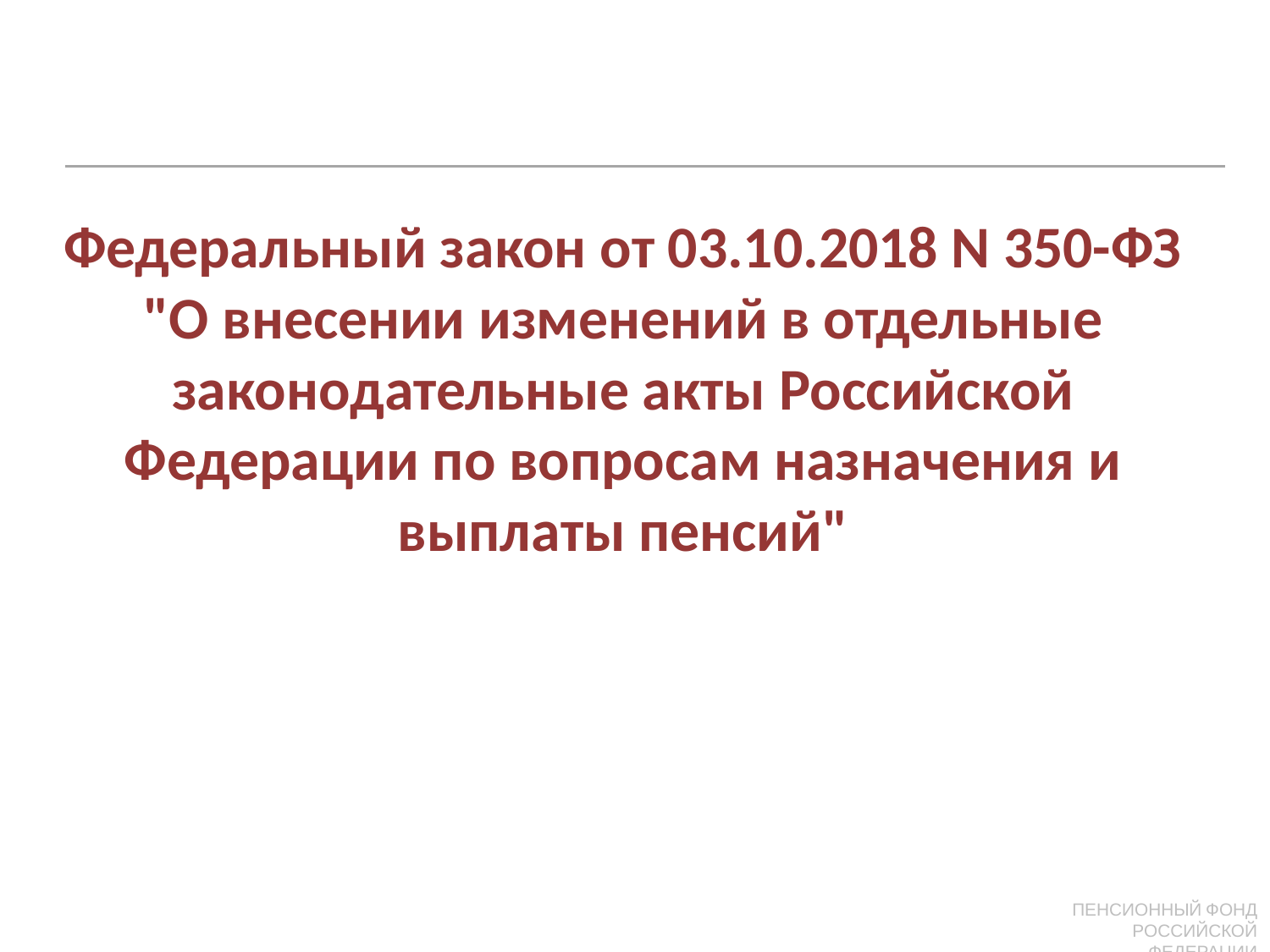

Федеральный закон от 03.10.2018 N 350-ФЗ
"О внесении изменений в отдельные законодательные акты Российской Федерации по вопросам назначения и выплаты пенсий"